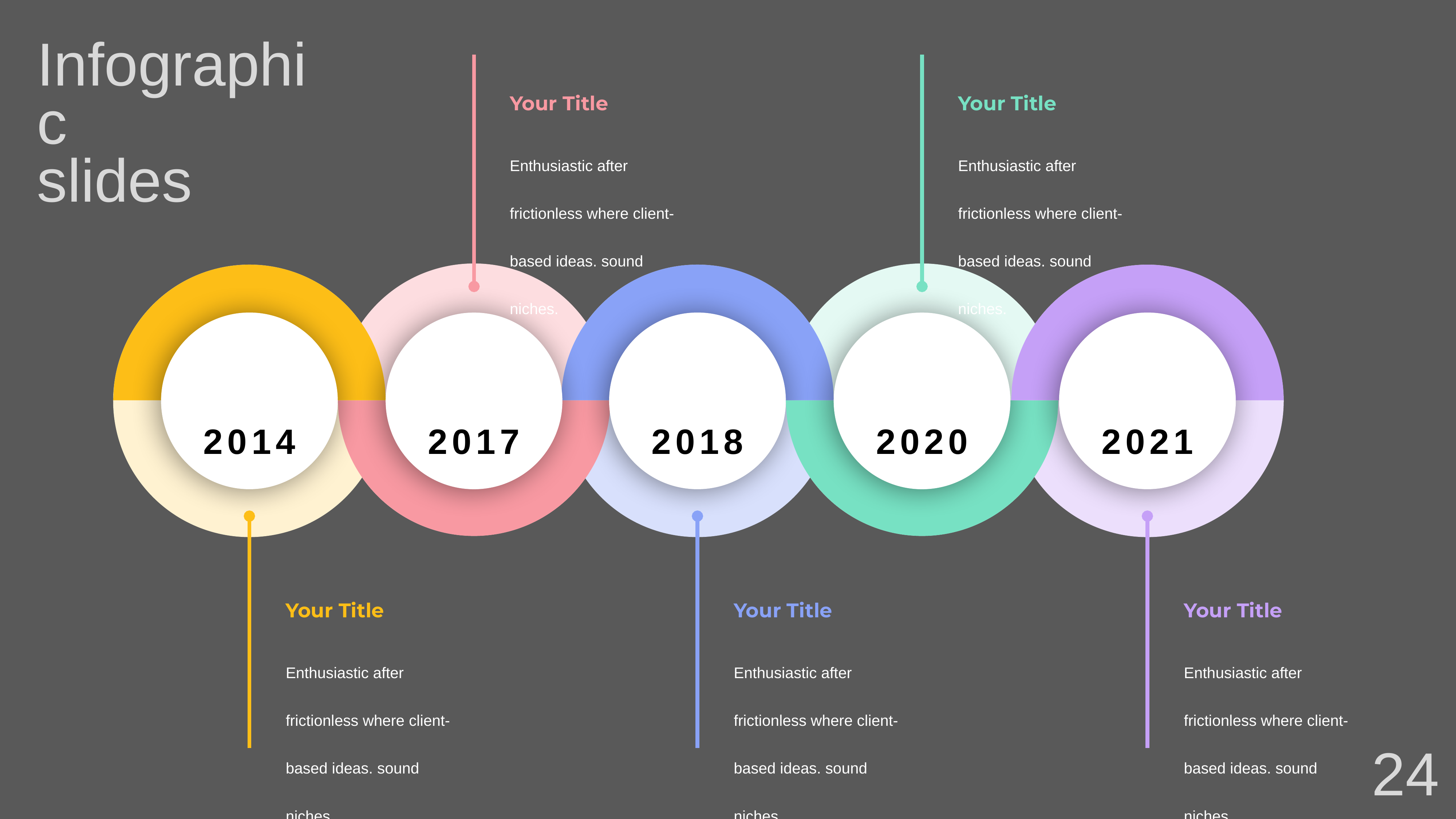

Infographic
slides
Your Title
Enthusiastic after
frictionless where client-based ideas. sound niches.
Your Title
Enthusiastic after
frictionless where client-based ideas. sound niches.

2014
2017
2018
2020
2021
Your Title
Enthusiastic after
frictionless where client-based ideas. sound niches.
Your Title
Enthusiastic after
frictionless where client-based ideas. sound niches.
Your Title
Enthusiastic after
frictionless where client-based ideas. sound niches.
24.